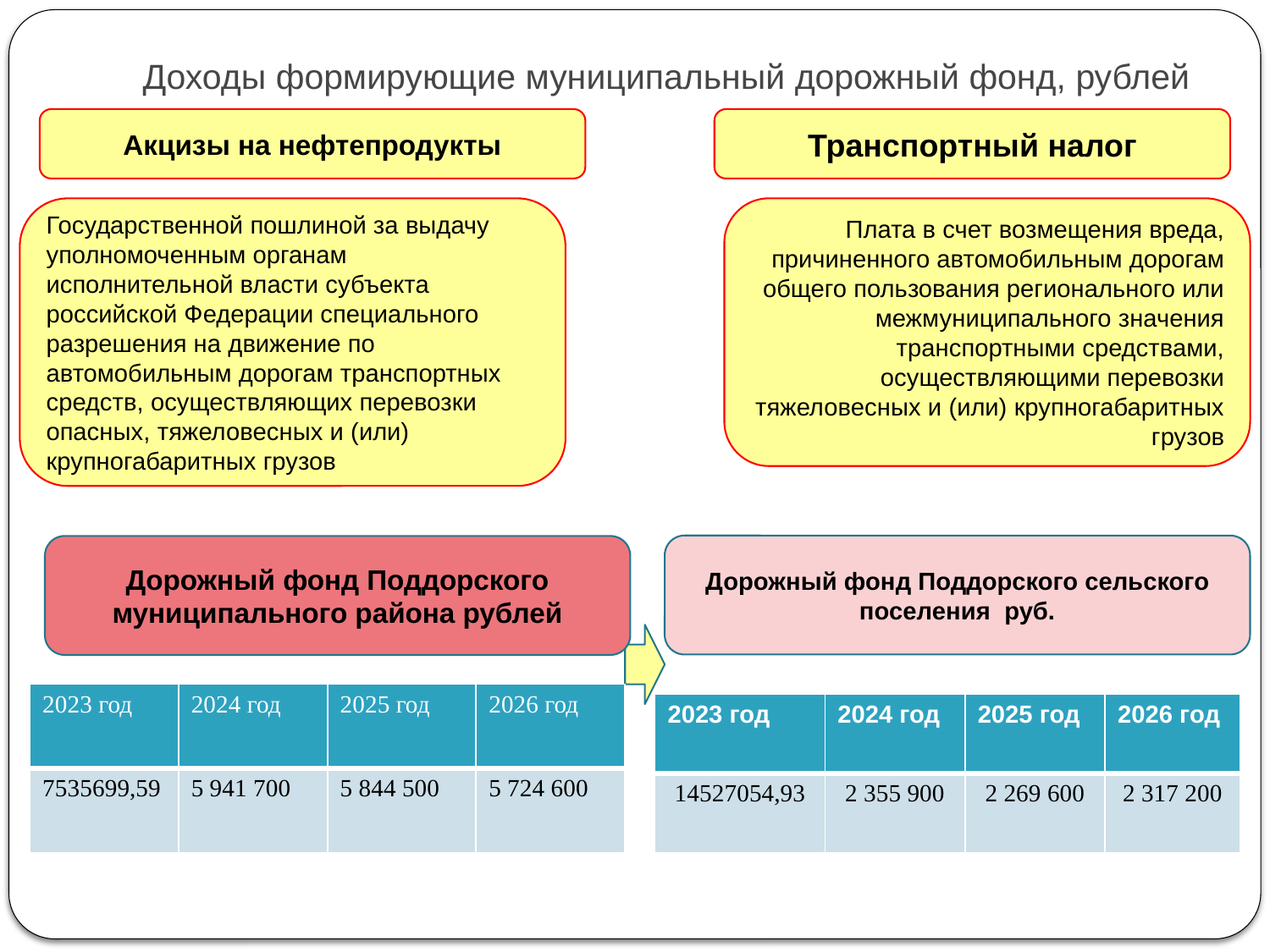

# Доходы формирующие муниципальный дорожный фонд, рублей

Акцизы на нефтепродукты
Транспортный налог
Государственной пошлиной за выдачу уполномоченным органам исполнительной власти субъекта российской Федерации специального разрешения на движение по автомобильным дорогам транспортных средств, осуществляющих перевозки опасных, тяжеловесных и (или) крупногабаритных грузов
Плата в счет возмещения вреда, причиненного автомобильным дорогам общего пользования регионального или межмуниципального значения транспортными средствами, осуществляющими перевозки тяжеловесных и (или) крупногабаритных грузов
Дорожный фонд Поддорского сельского поселения  руб.
Дорожный фонд Поддорского муниципального района рублей

| 2023 год | 2024 год | 2025 год | 2026 год |
| --- | --- | --- | --- |
| 7535699,59 | 5 941 700 | 5 844 500 | 5 724 600 |
| 2023 год | 2024 год | 2025 год | 2026 год |
| --- | --- | --- | --- |
| 14527054,93 | 2 355 900 | 2 269 600 | 2 317 200 |